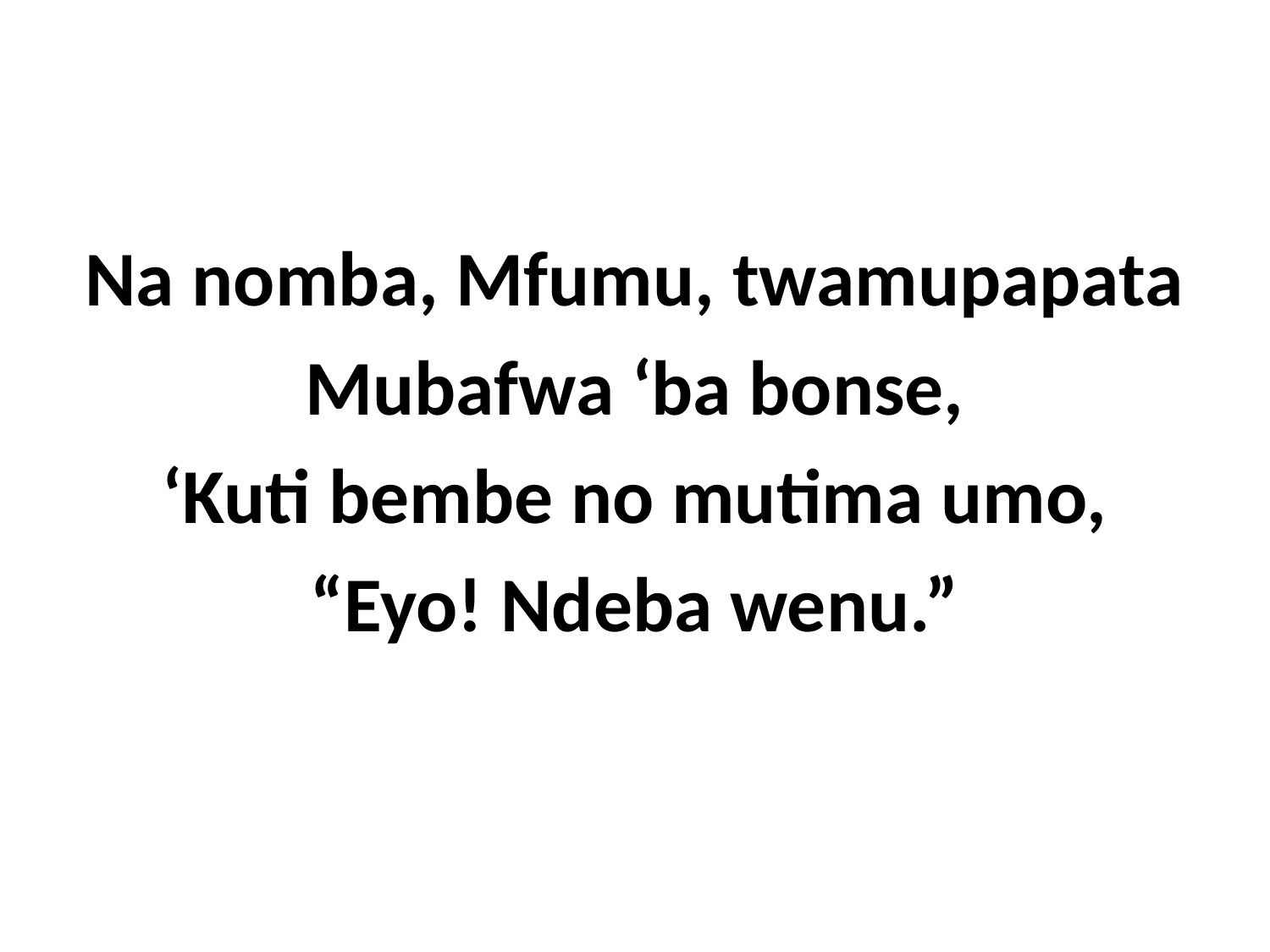

Na nomba, Mfumu, twamupapata
Mubafwa ‘ba bonse,
‘Kuti bembe no mutima umo,
“Eyo! Ndeba wenu.”